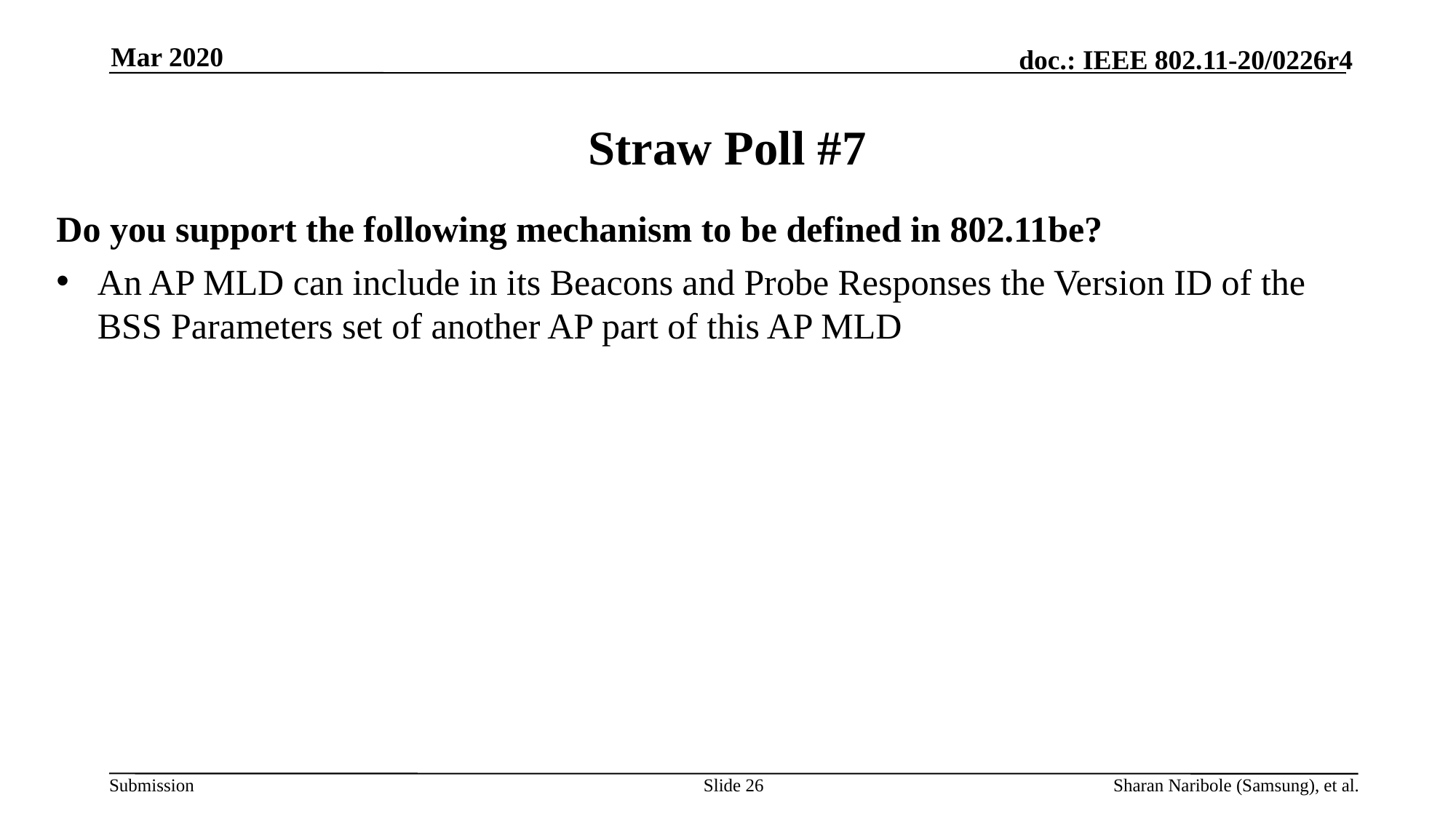

Mar 2020
# Straw Poll #7
Do you support the following mechanism to be defined in 802.11be?
An AP MLD can include in its Beacons and Probe Responses the Version ID of the BSS Parameters set of another AP part of this AP MLD
Slide 26
Sharan Naribole (Samsung), et al.